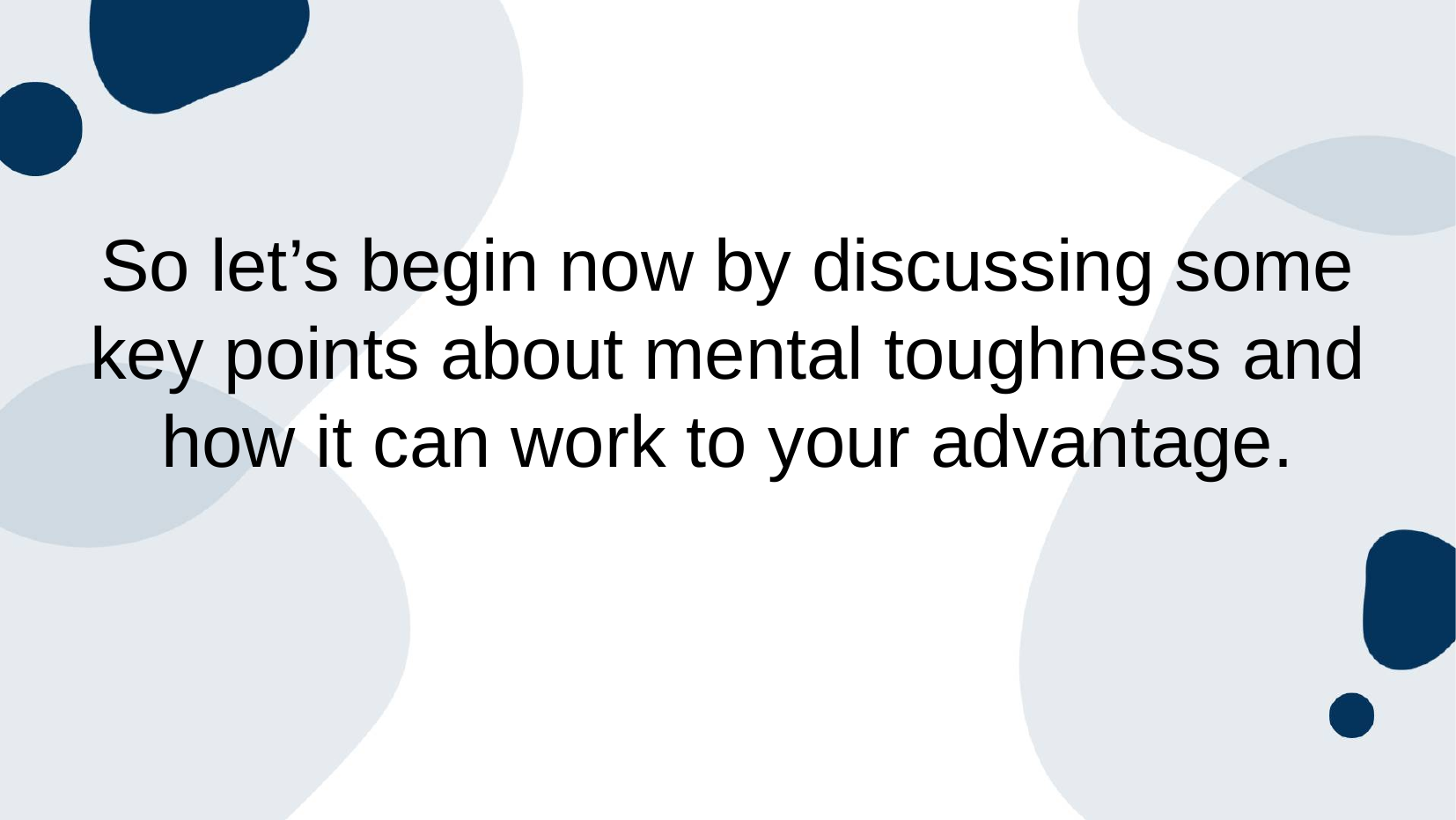

# So let’s begin now by discussing some key points about mental toughness and how it can work to your advantage.